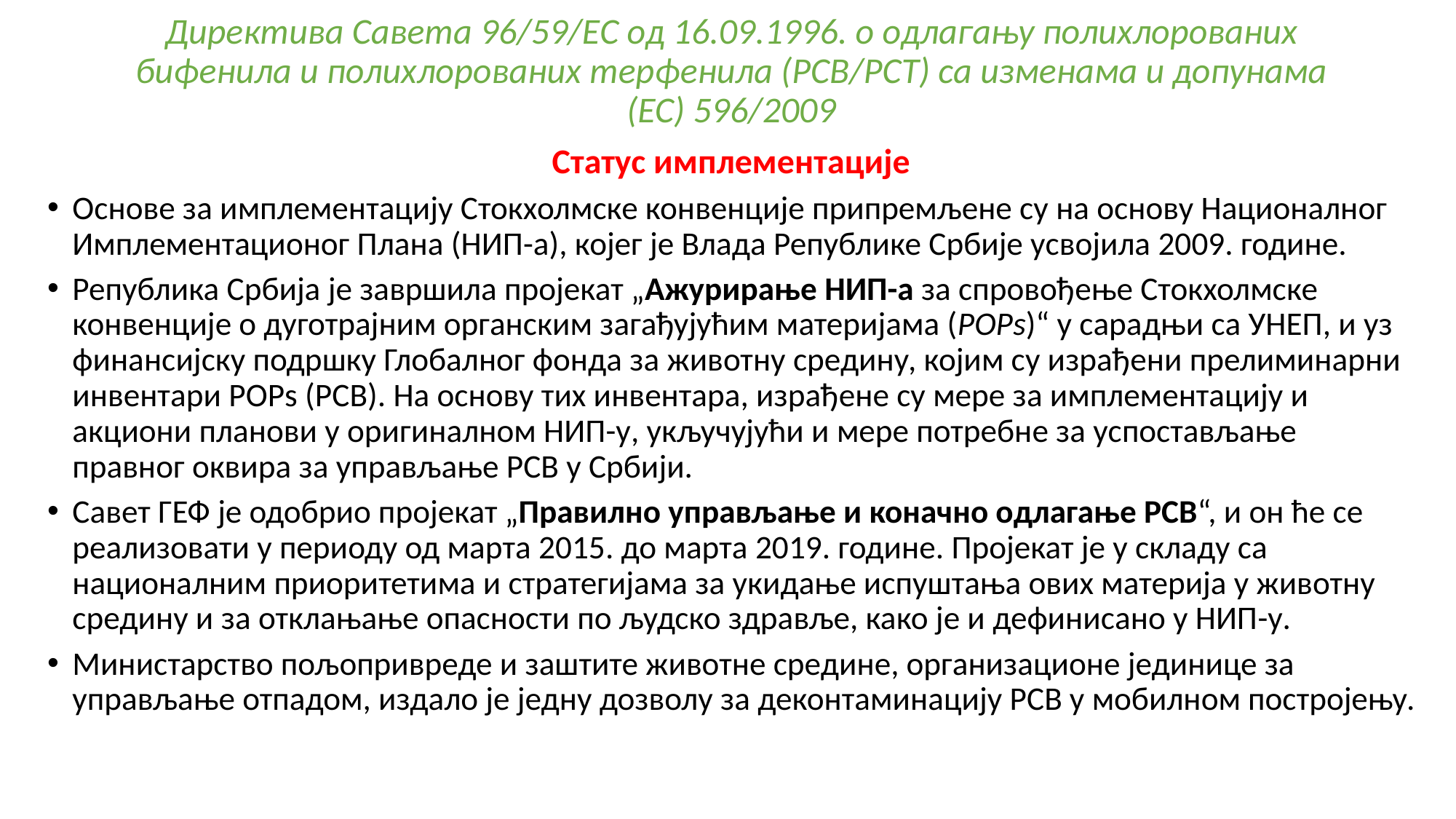

# Директива Савета 96/59/EС од 16.09.1996. о одлагању полихлорованих бифенила и полихлорованих терфенила (PCB/PCT) са изменама и допунама (EC) 596/2009
Статус имплементације
Основе за имплементацију Стокхолмске конвенције припремљене су на основу Националног Имплементационог Плана (НИП-а), којег је Влада Републике Србије усвојила 2009. године.
Република Србија је завршила пројекат „Aжурирање НИП-а за спровођење Стокхолмске конвенције о дуготрајним органским загађујућим материјама (РОРѕ)“ у сарадњи са УНЕП, и уз финансијску подршку Глобалног фонда за животну средину, којим су израђени прелиминарни инвентари РОРѕ (PCB). На основу тих инвентара, израђене су мере за имплементацију и акциони планови у оригиналном НИП-у, укључујући и мере потребне за успостављање правног оквира за управљање PCB у Србији.
Савет ГЕФ је одобрио пројекат „Правилно управљање и коначно одлагање PCB“, и он ће се реализовати у периоду од марта 2015. до марта 2019. године. Пројекат је у складу са националним приоритетима и стратегијама за укидање испуштања ових материја у животну средину и за отклањање опасности по људско здравље, како је и дефинисано у НИП-у.
Министарство пољопривреде и заштите животне средине, организационе јединице за управљање отпадом, издало је једну дозволу за деконтаминацију РСВ у мобилном постројењу.